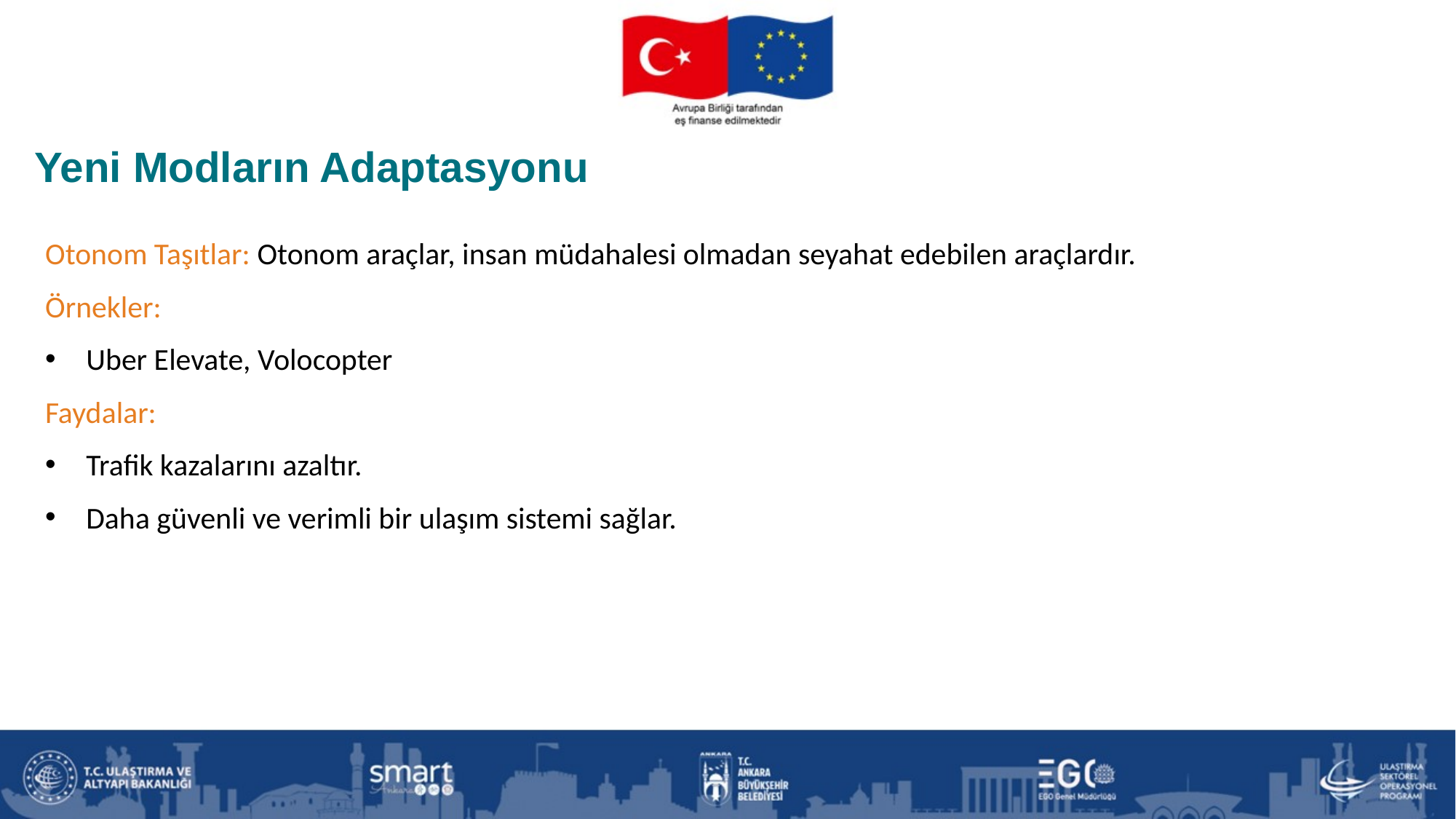

Yeni Modların Adaptasyonu

Otonom Taşıtlar: Otonom araçlar, insan müdahalesi olmadan seyahat edebilen araçlardır.
Örnekler:
Uber Elevate, Volocopter
Faydalar:
Trafik kazalarını azaltır.
Daha güvenli ve verimli bir ulaşım sistemi sağlar.